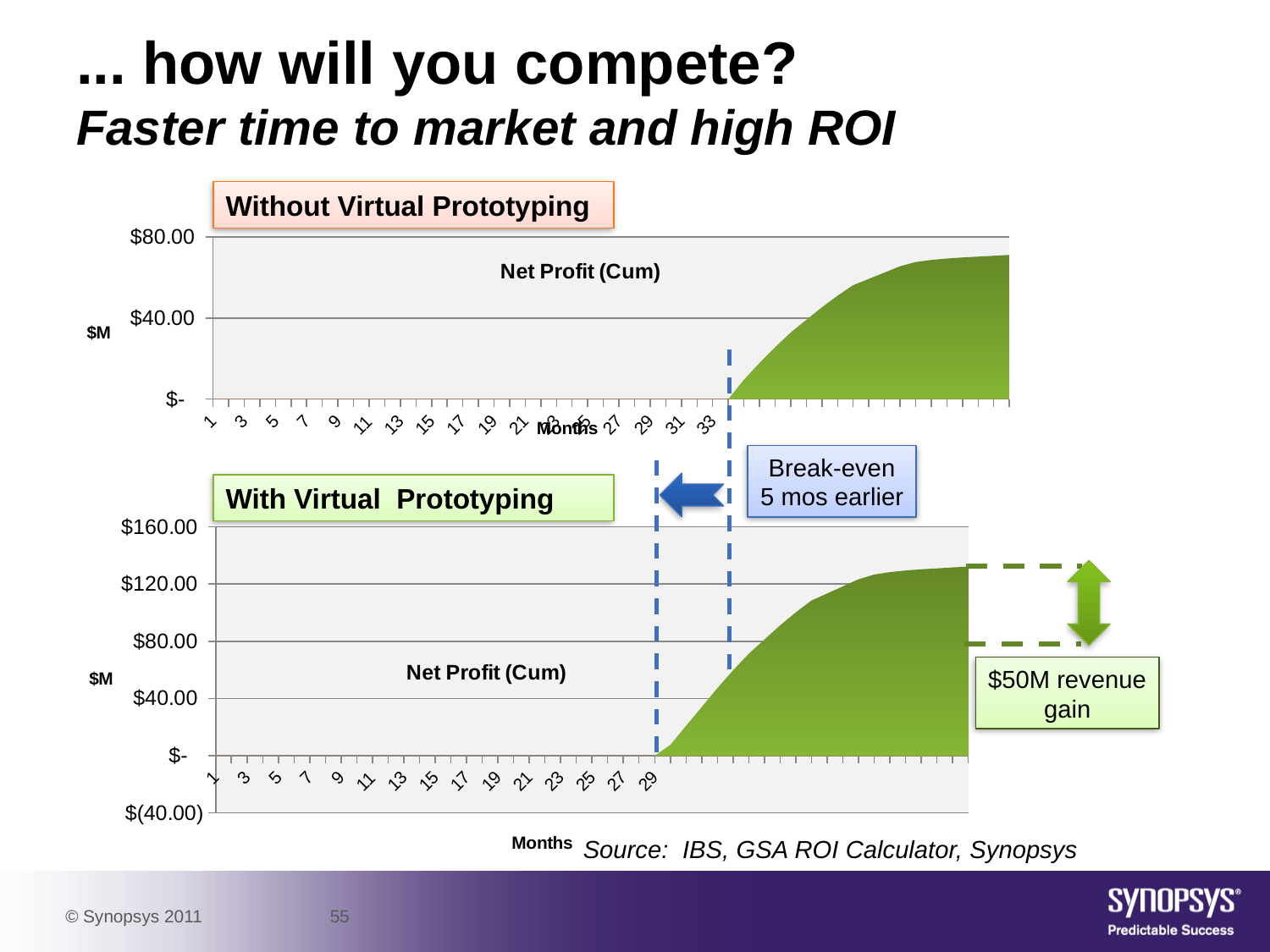

# ... how will you compete? Faster time to market and high ROI
Without Virtual Prototyping

### Chart: Net Profit (Cum)

| Category | Cum Net Profit ($M) | Cum Net Profit ($M) |
|---|---|---|
Break-even
5 mos earlier

With Virtual  Prototyping

### Chart: Net Profit (Cum)

| Category | Cum Net Profit ($M) | Cum Net Profit ($M) |
|---|---|---|
$50M revenue
gain
Source:  IBS, GSA ROI Calculator, Synopsys